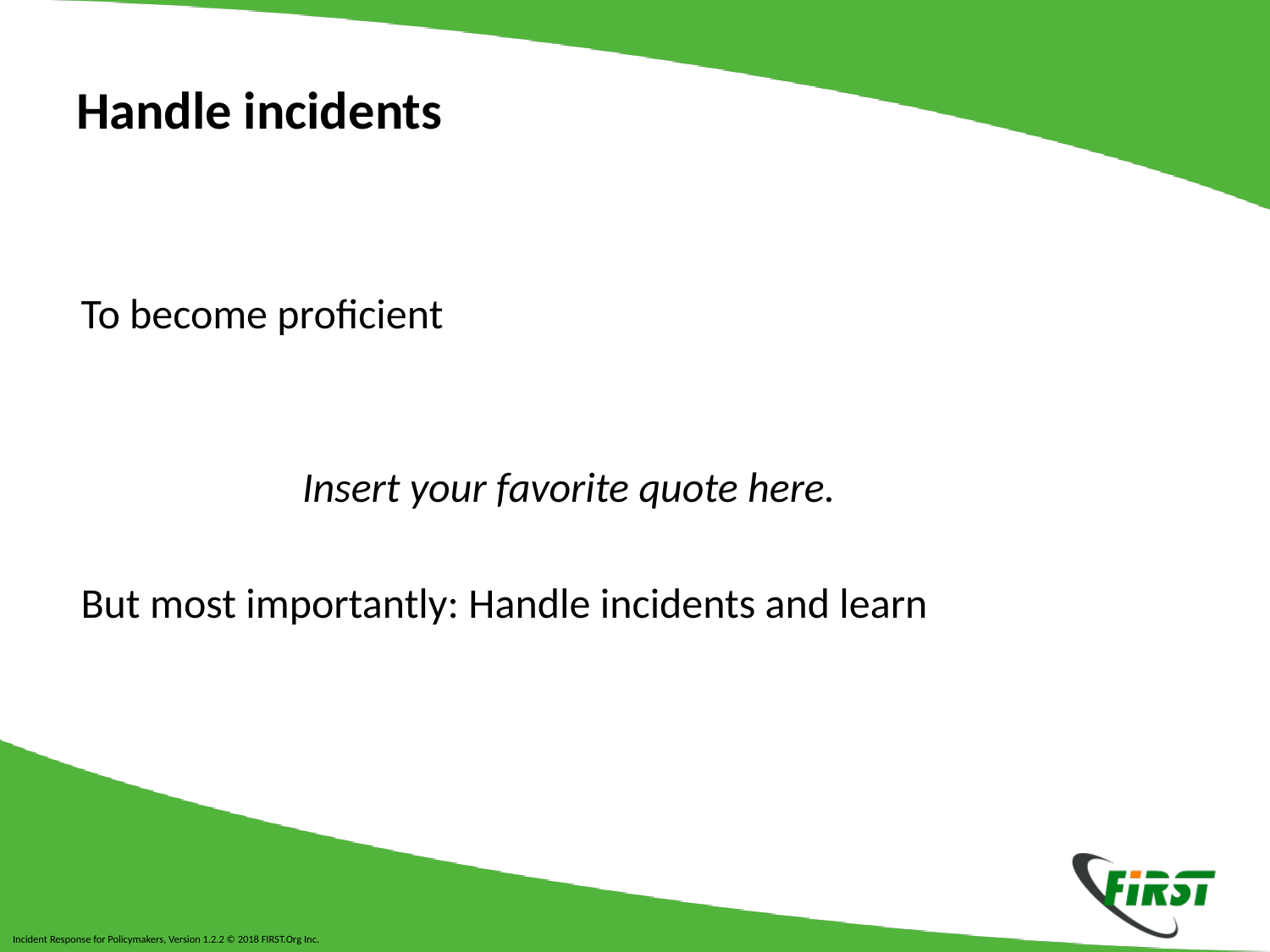

# Handle incidents
To become proficient

Insert your favorite quote here.

But most importantly: Handle incidents and learn